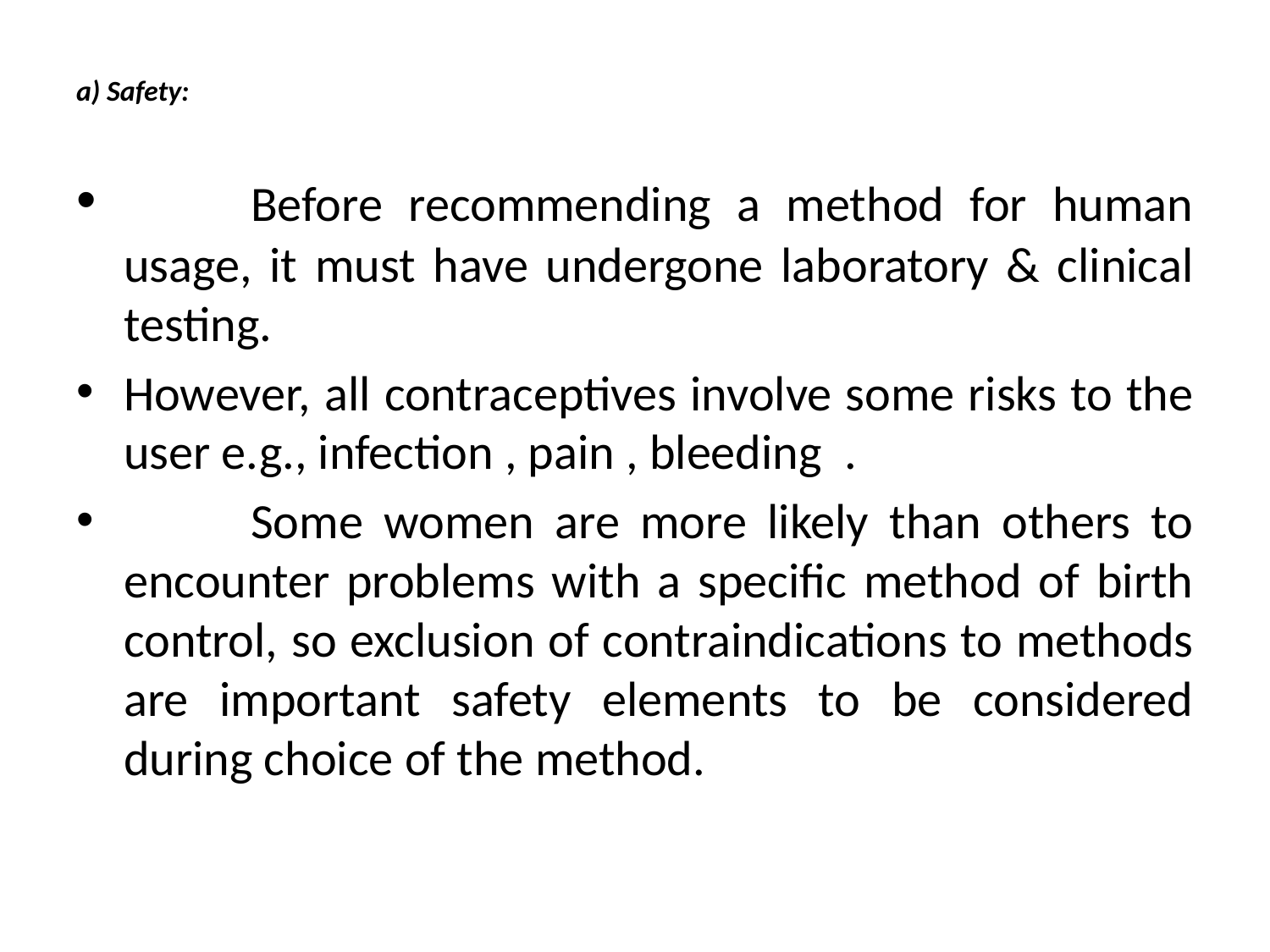

# a) Safety:
	Before recommending a method for human usage, it must have undergone laboratory & clinical testing.
However, all contraceptives involve some risks to the user e.g., infection , pain , bleeding  .
	Some women are more likely than others to encounter problems with a specific method of birth control, so exclusion of contraindications to methods are important safety elements to be considered during choice of the method.